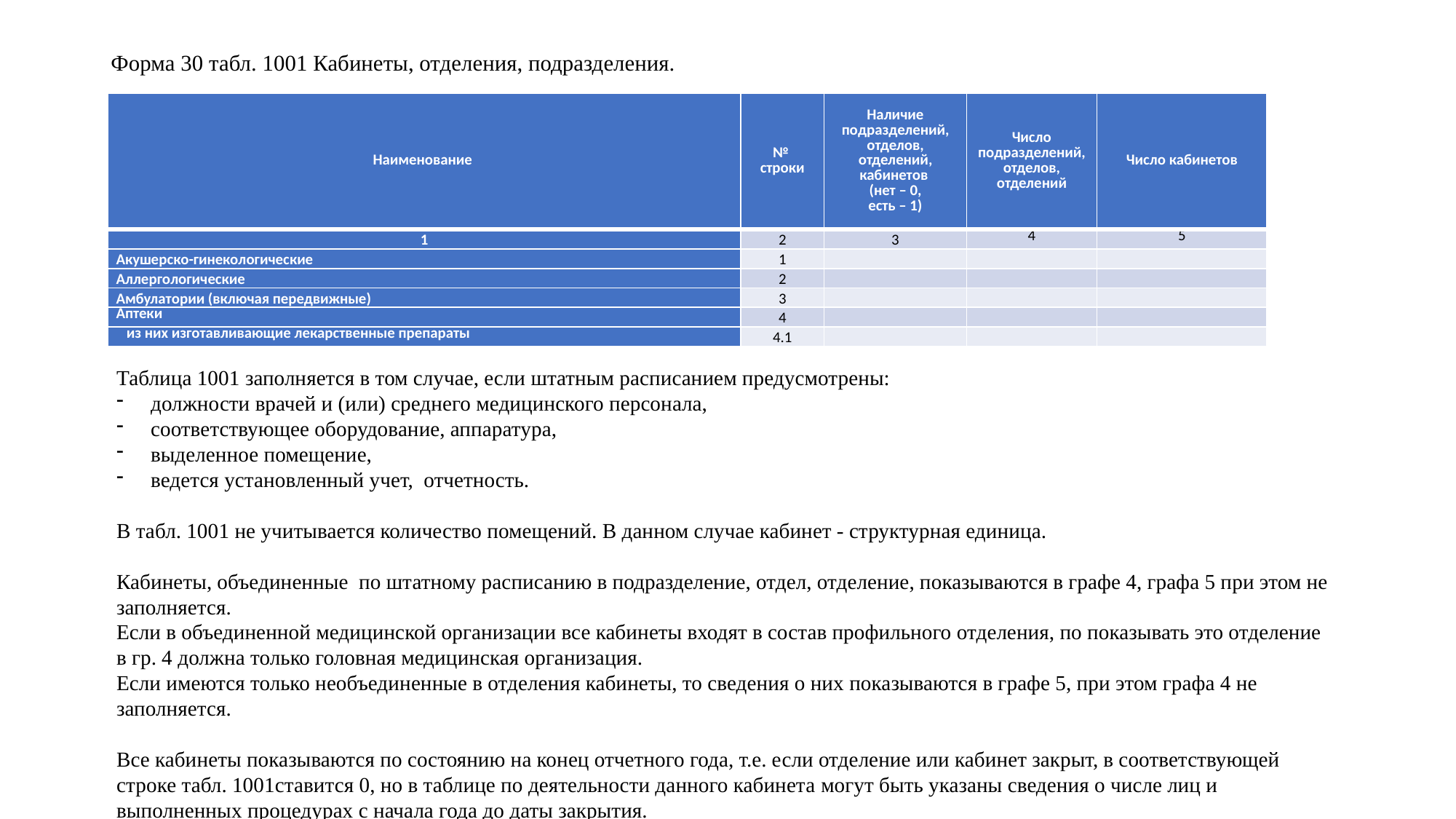

# Форма 30 табл. 1001 Кабинеты, отделения, подразделения.
| Наименование | № строки | Наличие подразделений, отделов, отделений, кабинетов (нет – 0, есть – 1) | Число подразделений, отделов, отделений | Число кабинетов |
| --- | --- | --- | --- | --- |
| 1 | 2 | 3 | 4 | 5 |
| Акушерско-гинекологические | 1 |  |  |  |
| Аллергологические | 2 |  |  |  |
| Амбулатории (включая передвижные) | 3 |  |  |  |
| Аптеки | 4 |  |  |  |
| из них изготавливающие лекарственные препараты | 4.1 |  |  |  |
Таблица 1001 заполняется в том случае, если штатным расписанием предусмотрены:
должности врачей и (или) среднего медицинского персонала,
соответствующее оборудование, аппаратура,
выделенное помещение,
ведется установленный учет,  отчетность.

В табл. 1001 не учитывается количество помещений. В данном случае кабинет - структурная единица.

Кабинеты, объединенные  по штатному расписанию в подразделение, отдел, отделение, показываются в графе 4, графа 5 при этом не заполняется.
Если в объединенной медицинской организации все кабинеты входят в состав профильного отделения, по показывать это отделение в гр. 4 должна только головная медицинская организация.
Если имеются только необъединенные в отделения кабинеты, то сведения о них показываются в графе 5, при этом графа 4 не заполняется.

Все кабинеты показываются по состоянию на конец отчетного года, т.е. если отделение или кабинет закрыт, в соответствующей строке табл. 1001ставится 0, но в таблице по деятельности данного кабинета могут быть указаны сведения о числе лиц и выполненных процедурах с начала года до даты закрытия.